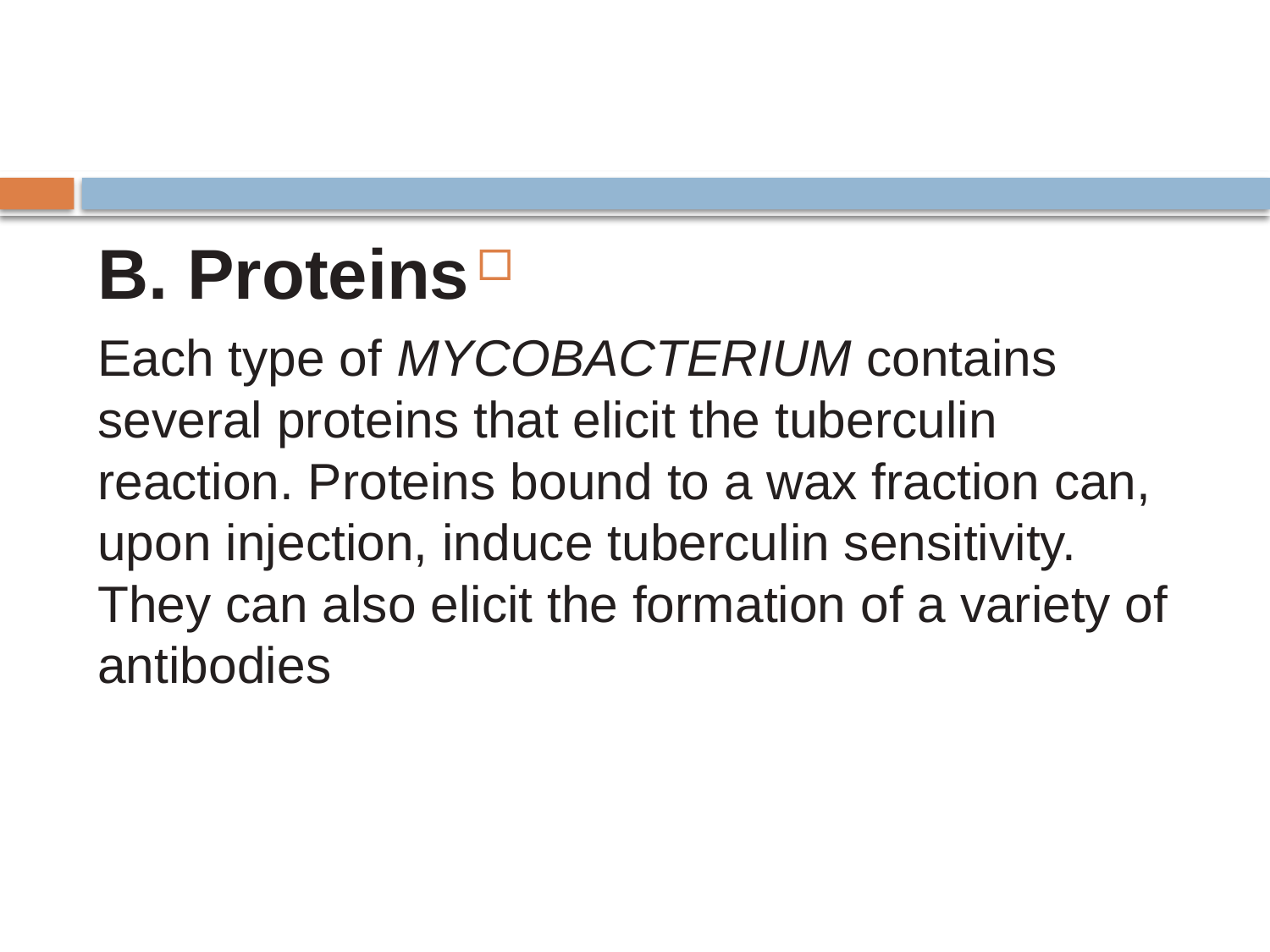

B. Proteins
Each type of MYCOBACTERIUM contains several proteins that elicit the tuberculin reaction. Proteins bound to a wax fraction can, upon injection, induce tuberculin sensitivity. They can also elicit the formation of a variety of antibodies